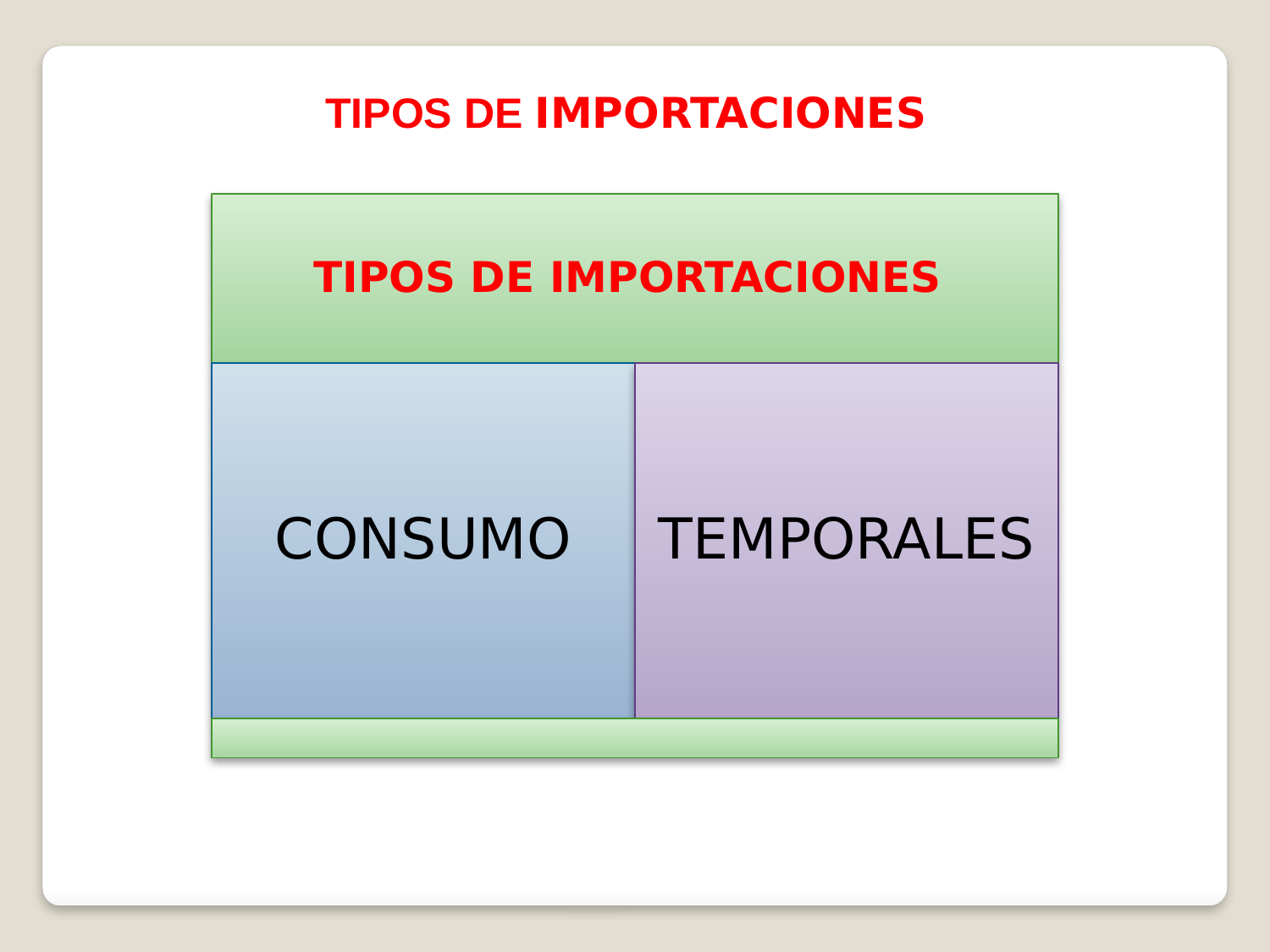

TIPOS DE IMPORTACIONES
TIPOS DE IMPORTACIONES
CONSUMO
TEMPORALES